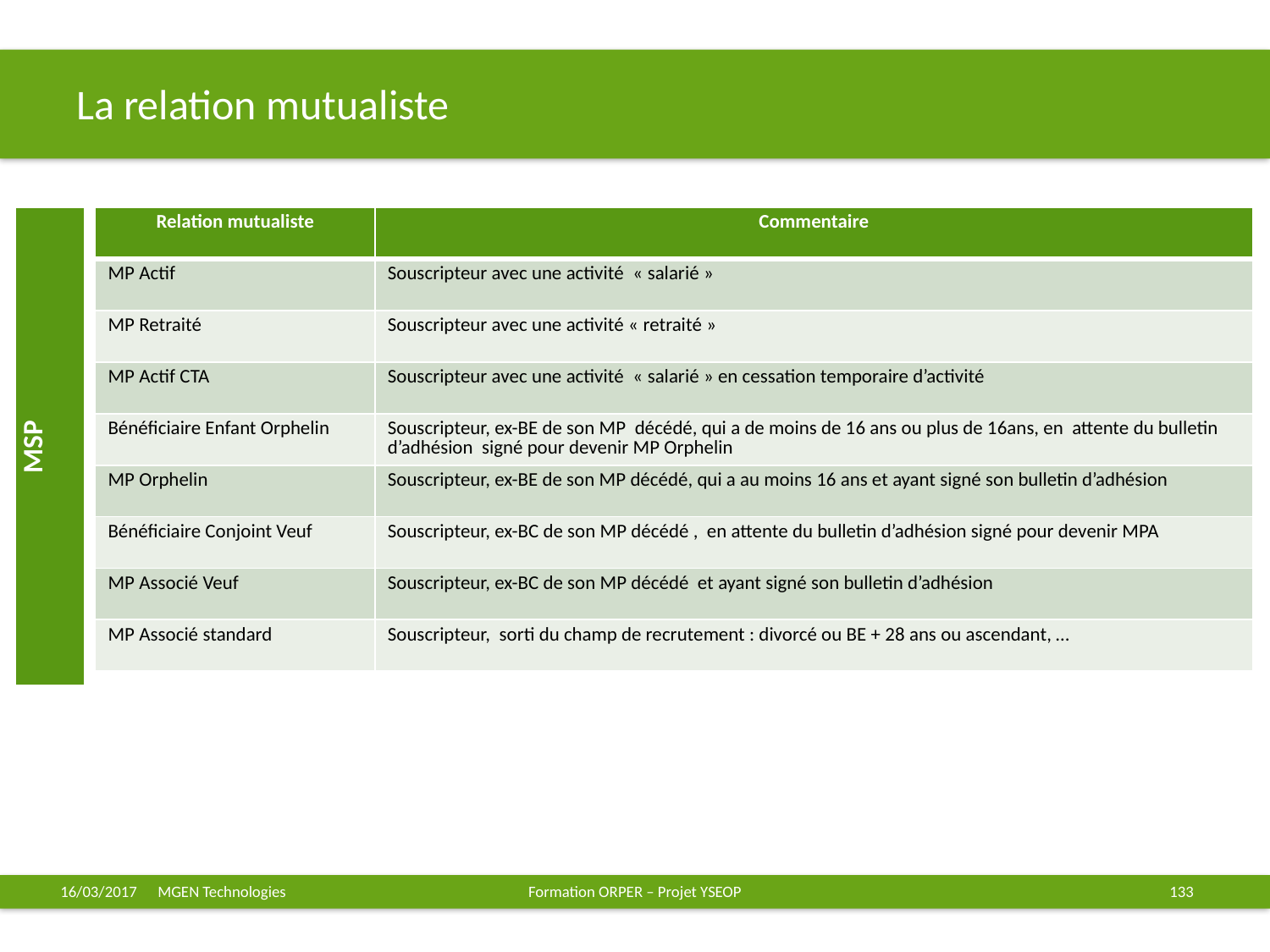

# La relation mutualiste
| MSP |
| --- |
| Relation mutualiste | Commentaire |
| --- | --- |
| MP Actif | Souscripteur avec une activité « salarié » |
| MP Retraité | Souscripteur avec une activité « retraité » |
| MP Actif CTA | Souscripteur avec une activité « salarié » en cessation temporaire d’activité |
| Bénéficiaire Enfant Orphelin | Souscripteur, ex-BE de son MP décédé, qui a de moins de 16 ans ou plus de 16ans, en attente du bulletin d’adhésion signé pour devenir MP Orphelin |
| MP Orphelin | Souscripteur, ex-BE de son MP décédé, qui a au moins 16 ans et ayant signé son bulletin d’adhésion |
| Bénéficiaire Conjoint Veuf | Souscripteur, ex-BC de son MP décédé , en attente du bulletin d’adhésion signé pour devenir MPA |
| MP Associé Veuf | Souscripteur, ex-BC de son MP décédé et ayant signé son bulletin d’adhésion |
| MP Associé standard | Souscripteur, sorti du champ de recrutement : divorcé ou BE + 28 ans ou ascendant, … |
16/03/2017
Formation ORPER – Projet YSEOP
133